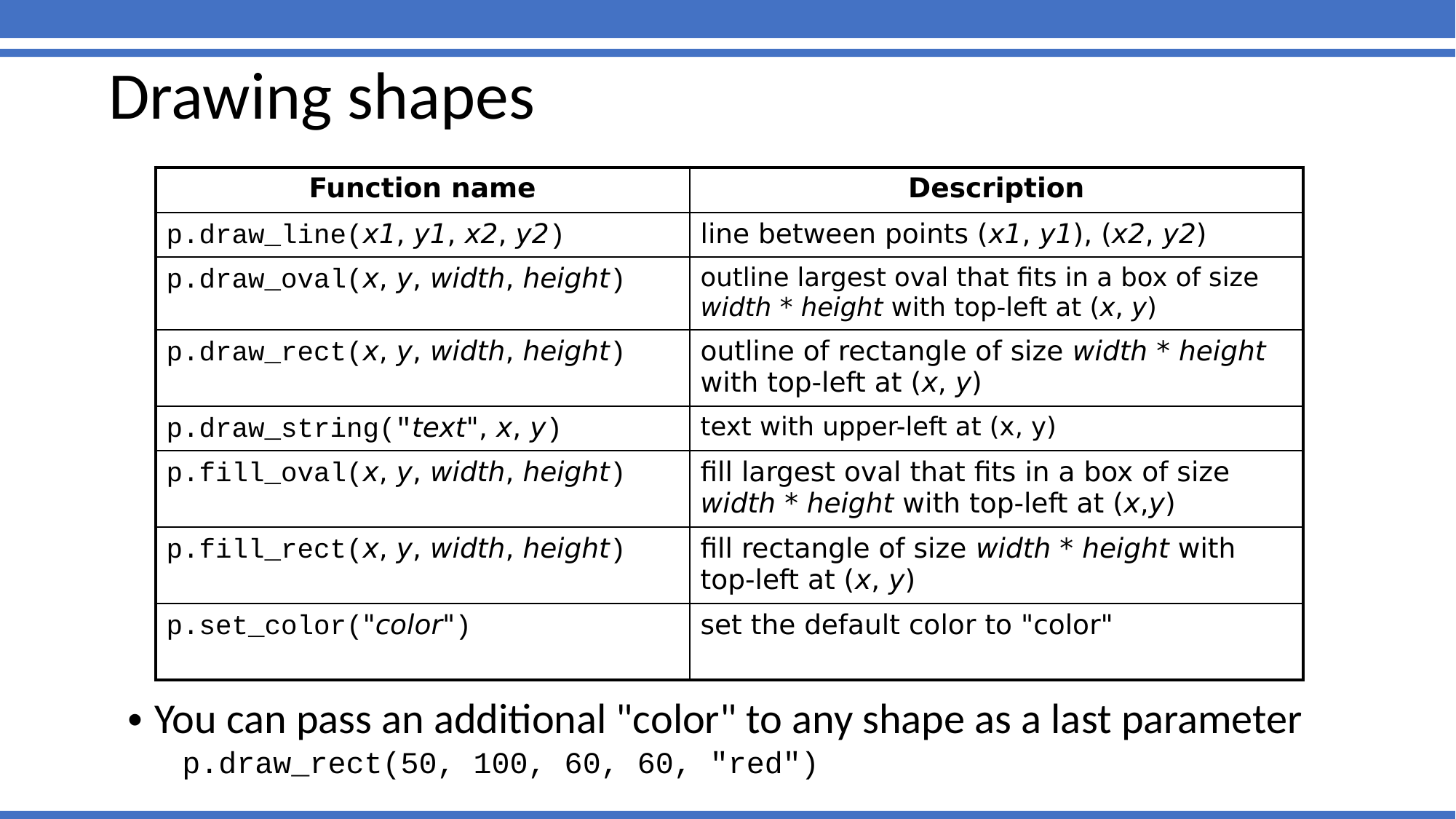

# Drawing shapes
| Function name | Description |
| --- | --- |
| p.draw\_line(x1, y1, x2, y2) | line between points (x1, y1), (x2, y2) |
| p.draw\_oval(x, y, width, height) | outline largest oval that fits in a box of size width \* height with top-left at (x, y) |
| p.draw\_rect(x, y, width, height) | outline of rectangle of size width \* height with top-left at (x, y) |
| p.draw\_string("text", x, y) | text with upper-left at (x, y) |
| p.fill\_oval(x, y, width, height) | fill largest oval that fits in a box of size width \* height with top-left at (x,y) |
| p.fill\_rect(x, y, width, height) | fill rectangle of size width \* height with top-left at (x, y) |
| p.set\_color("color") | set the default color to "color" |
You can pass an additional "color" to any shape as a last parameter
p.draw_rect(50, 100, 60, 60, "red")